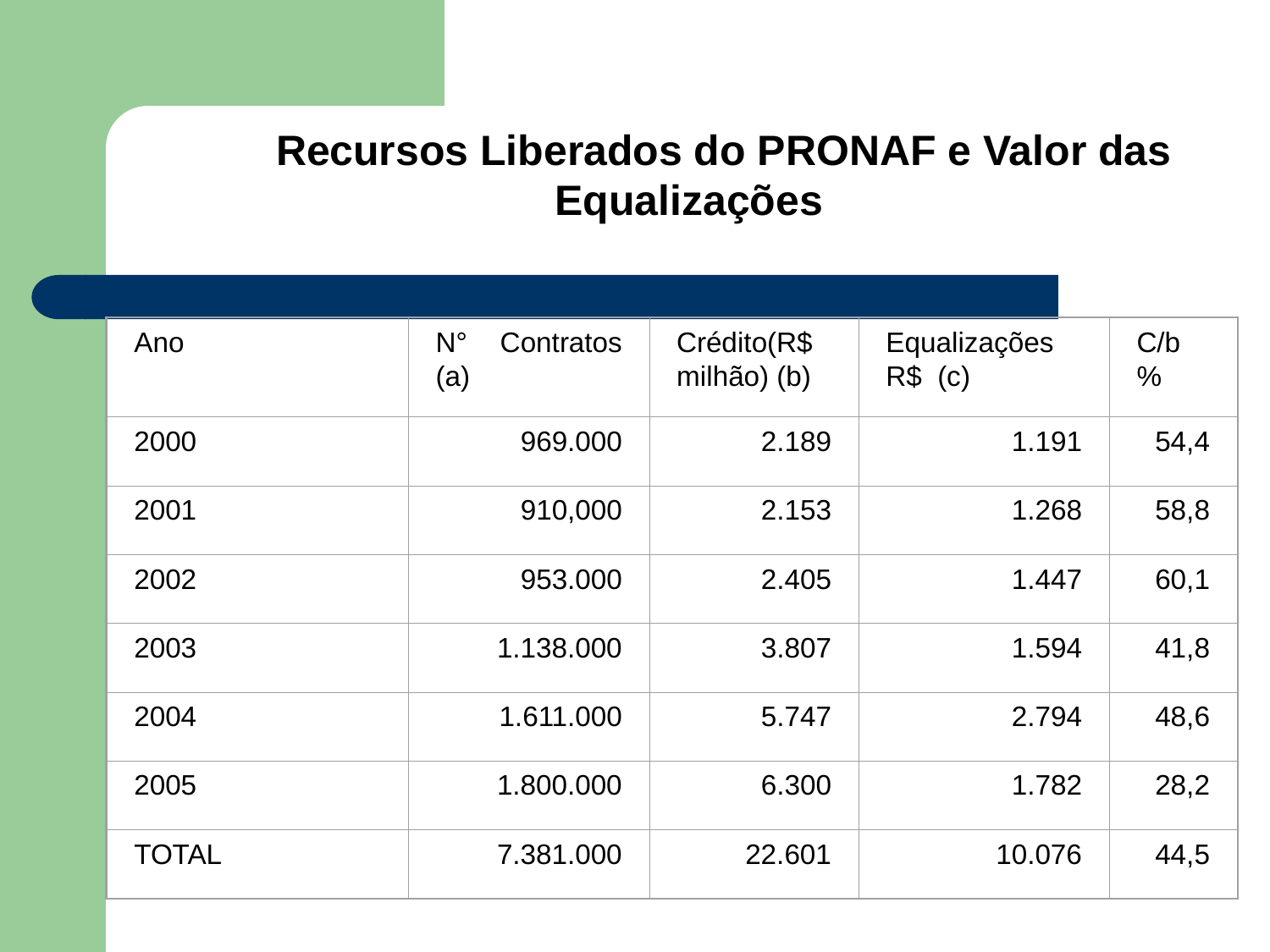

Recursos Liberados do PRONAF e Valor das Equalizações

Ano

N° Contratos (a)

Crédito(R$milhão) (b)

Equalizações R$  (c)

C/b %

2000

969.000

2.189

1.191

54,4

2001

910,000

2.153

1.268

58,8

2002

953.000

2.405

1.447

60,1

2003

1.138.000

3.807

1.594

41,8

2004

1.611.000

5.747

2.794

48,6

2005

1.800.000

6.300

1.782

28,2

TOTAL

7.381.000

22.601

10.076

44,5